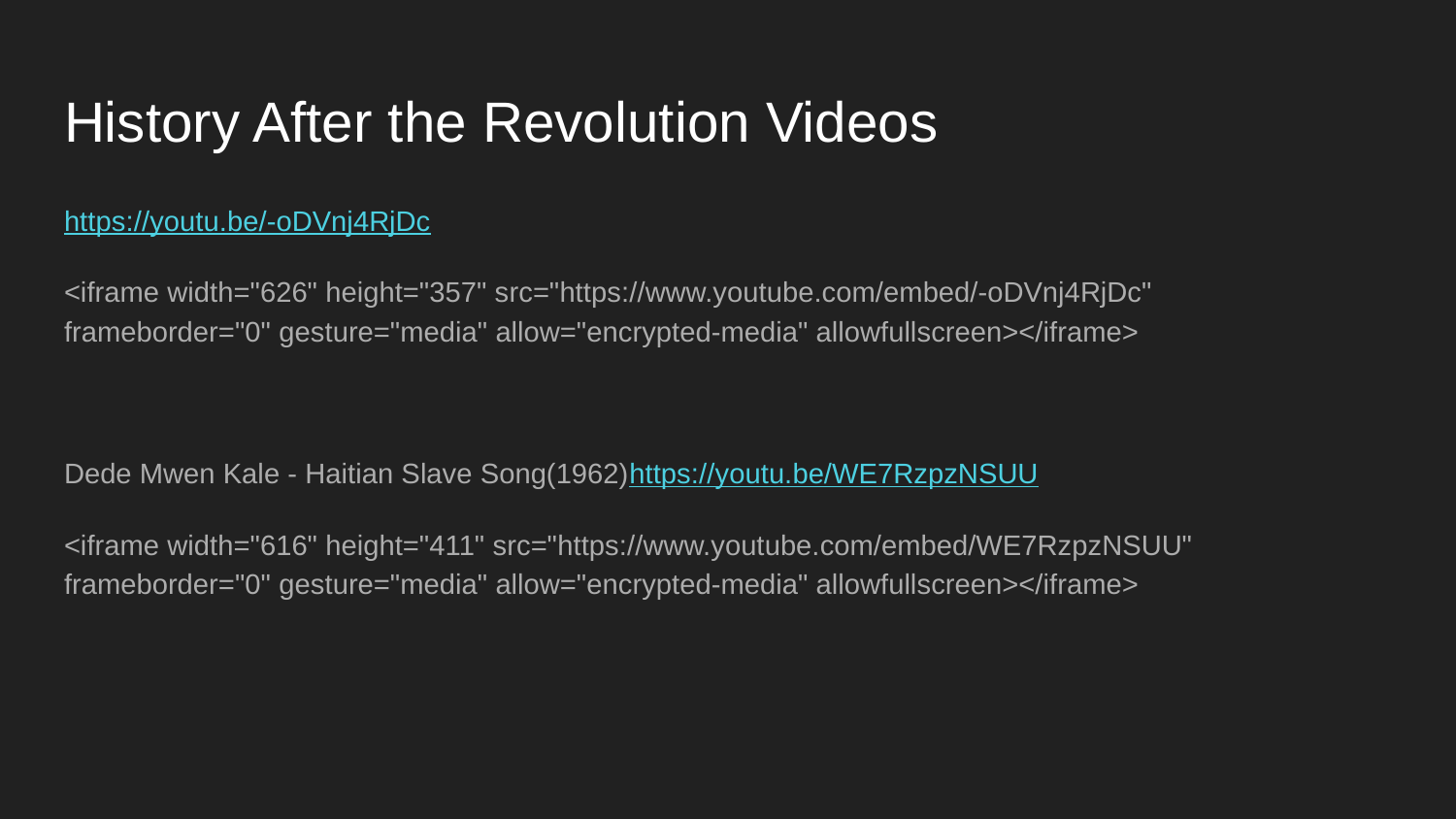

# History After the Revolution Videos
https://youtu.be/-oDVnj4RjDc
<iframe width="626" height="357" src="https://www.youtube.com/embed/-oDVnj4RjDc" frameborder="0" gesture="media" allow="encrypted-media" allowfullscreen></iframe>

Dede Mwen Kale - Haitian Slave Song(1962)https://youtu.be/WE7RzpzNSUU
<iframe width="616" height="411" src="https://www.youtube.com/embed/WE7RzpzNSUU" frameborder="0" gesture="media" allow="encrypted-media" allowfullscreen></iframe>